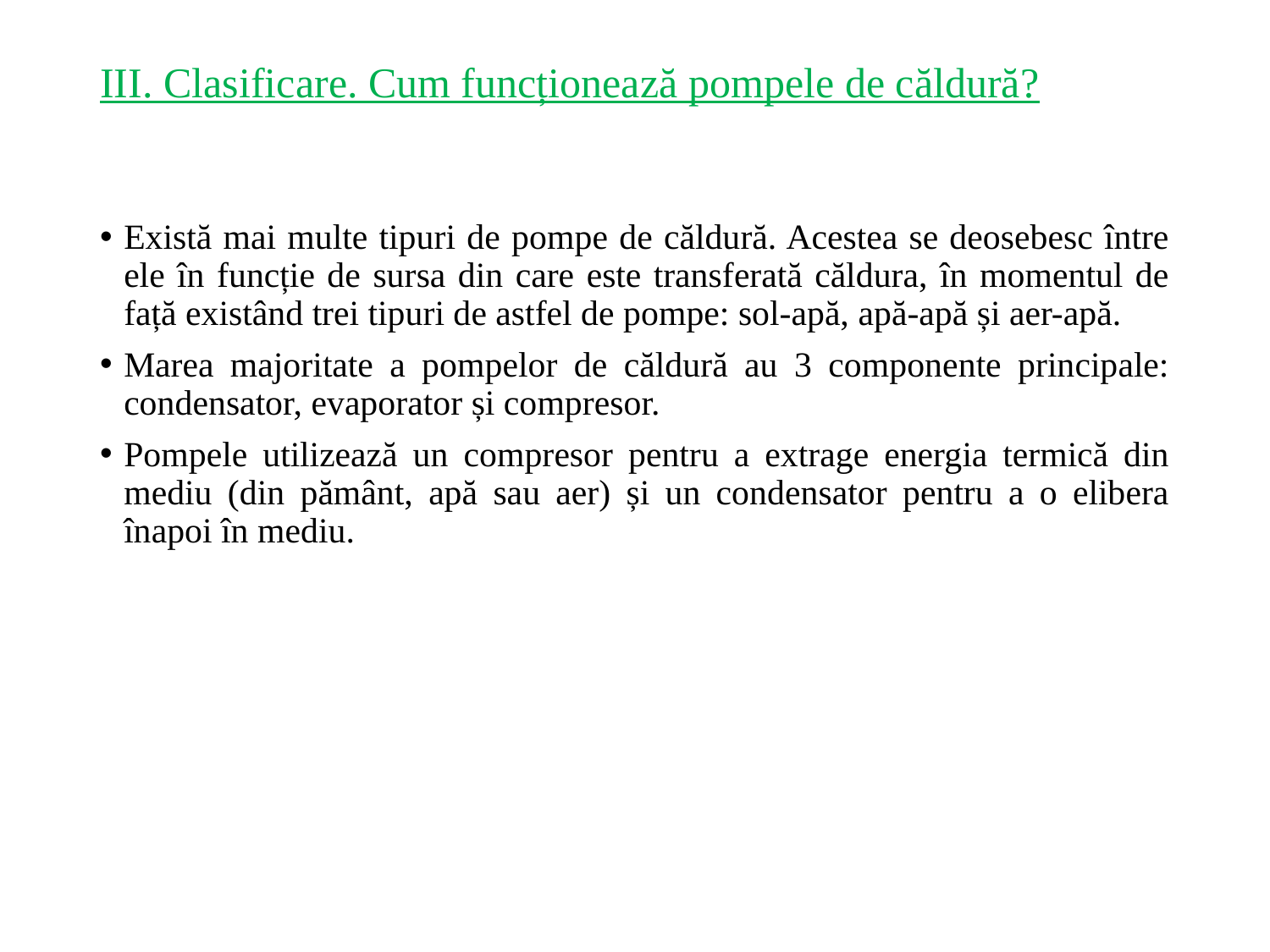

# III. Clasificare. Cum funcționează pompele de căldură?

Există mai multe tipuri de pompe de căldură. Acestea se deosebesc între ele în funcție de sursa din care este transferată căldura, în momentul de față existând trei tipuri de astfel de pompe: sol-apă, apă-apă și aer-apă.
Marea majoritate a pompelor de căldură au 3 componente principale: condensator, evaporator și compresor.
Pompele utilizează un compresor pentru a extrage energia termică din mediu (din pământ, apă sau aer) și un condensator pentru a o elibera înapoi în mediu.